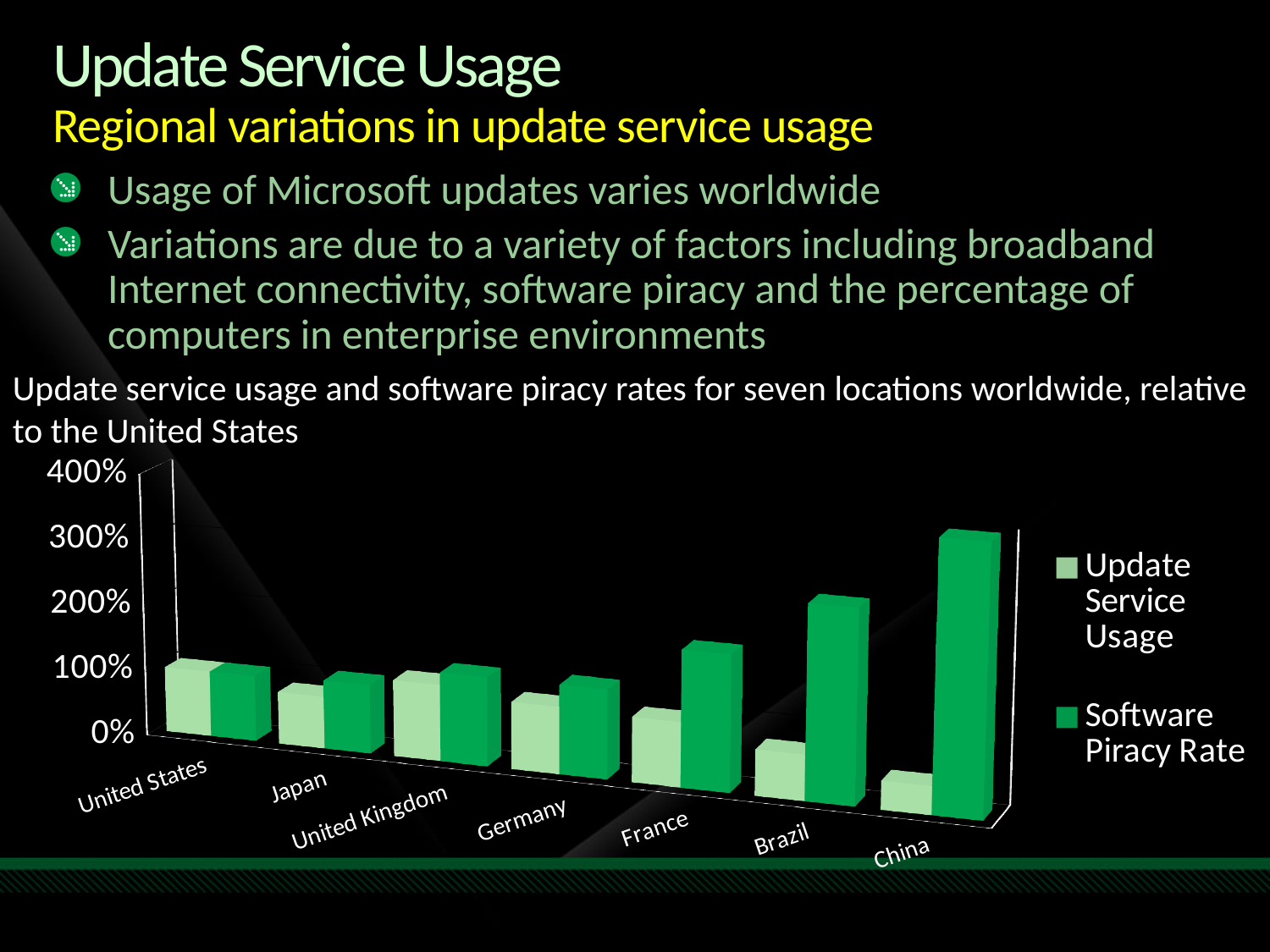

# Update Service Usage Regional variations in update service usage
Usage of Microsoft updates varies worldwide
Variations are due to a variety of factors including broadband Internet connectivity, software piracy and the percentage of computers in enterprise environments
Update service usage and software piracy rates for seven locations worldwide, relative to the United States

[unsupported chart]